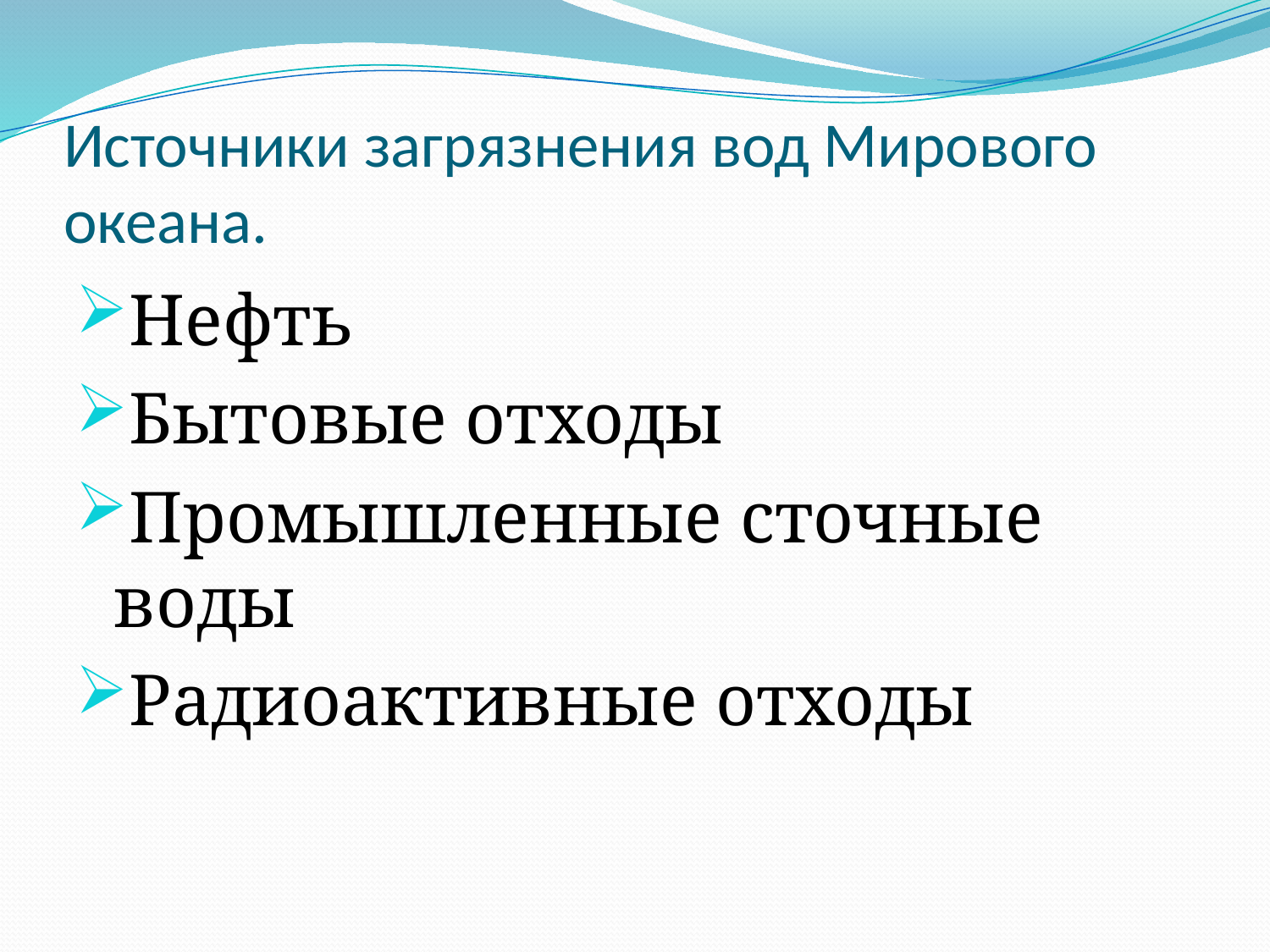

# Источники загрязнения вод Мирового океана.
Нефть
Бытовые отходы
Промышленные сточные воды
Радиоактивные отходы